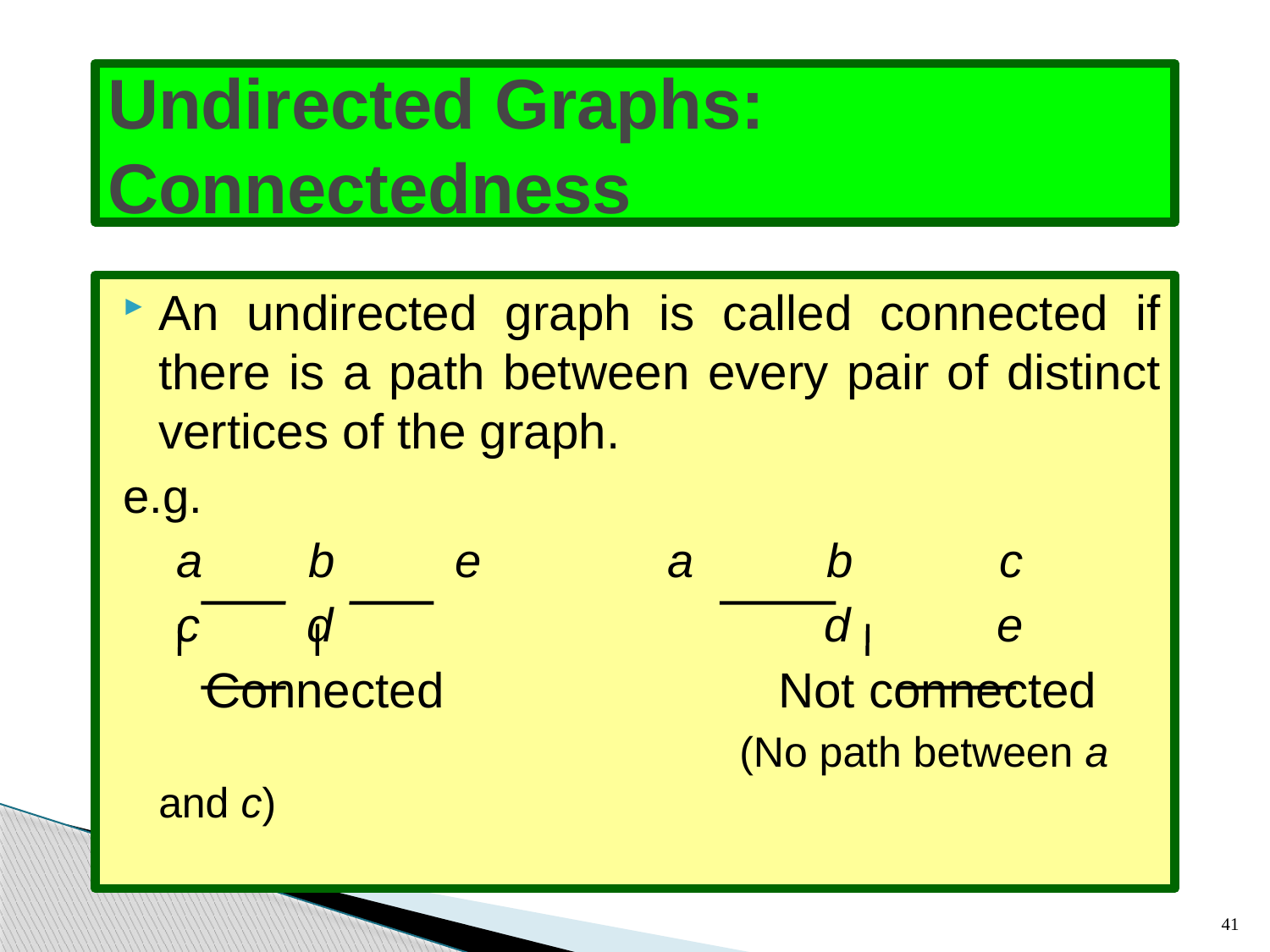

# Undirected Graphs: Connectedness
An undirected graph is called connected if there is a path between every pair of distinct vertices of the graph.
e.g.
    a        b         e              a          b           c
    c        d                                     d           e
      Connected                         Not connected
                                                    (No path between a and c)

41